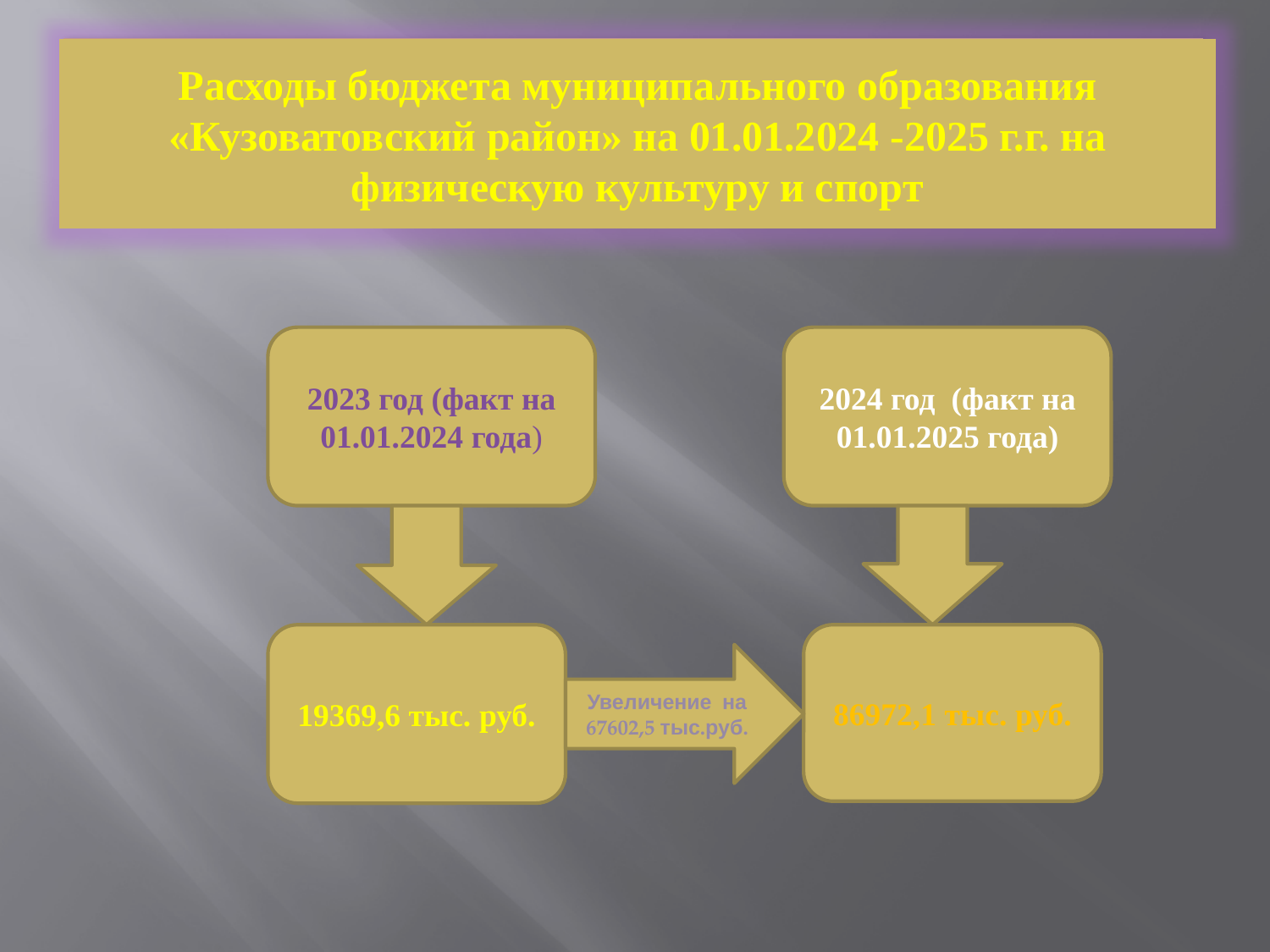

# Расходы бюджета муниципального образования «Кузоватовский район» на 2014 год на социальную политику
Расходы бюджета муниципального образования «Кузоватовский район» на 01.01.2024 -2025 г.г. на физическую культуру и спорт
2023 год (факт на 01.01.2024 года)
2024 год  (факт на 01.01.2025 года)

19369,6 тыс. руб.
86972,1 тыс. руб.
Увеличение  на 67602,5 тыс.руб.